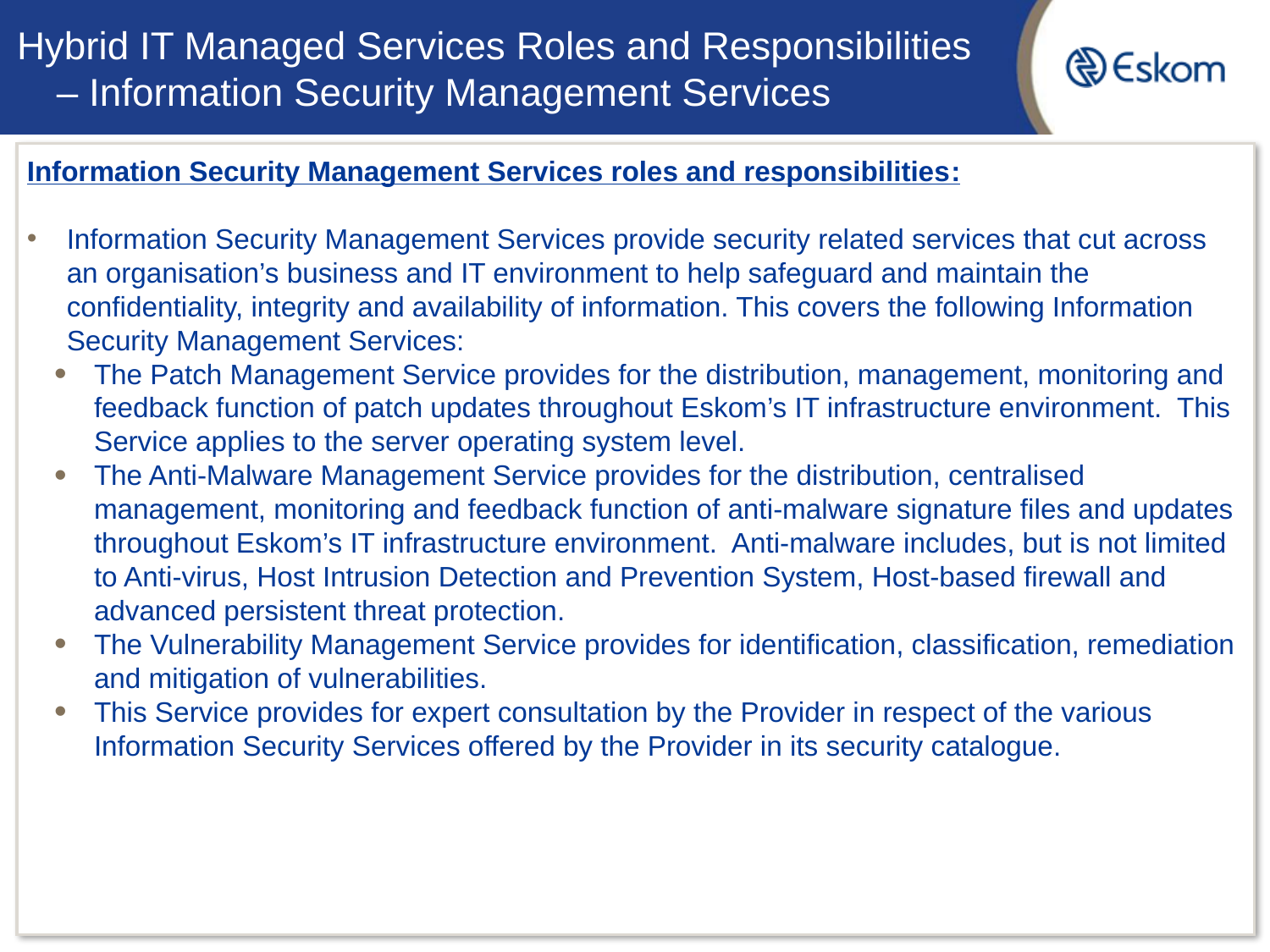

# Hybrid IT Managed Services Roles and Responsibilities – Information Security Management Services
Information Security Management Services roles and responsibilities:

Information Security Management Services provide security related services that cut across an organisation’s business and IT environment to help safeguard and maintain the confidentiality, integrity and availability of information. This covers the following Information Security Management Services:
The Patch Management Service provides for the distribution, management, monitoring and feedback function of patch updates throughout Eskom’s IT infrastructure environment.  This Service applies to the server operating system level.
The Anti-Malware Management Service provides for the distribution, centralised management, monitoring and feedback function of anti-malware signature files and updates throughout Eskom’s IT infrastructure environment.  Anti-malware includes, but is not limited to Anti-virus, Host Intrusion Detection and Prevention System, Host-based firewall and advanced persistent threat protection.
The Vulnerability Management Service provides for identification, classification, remediation and mitigation of vulnerabilities.
This Service provides for expert consultation by the Provider in respect of the various Information Security Services offered by the Provider in its security catalogue.